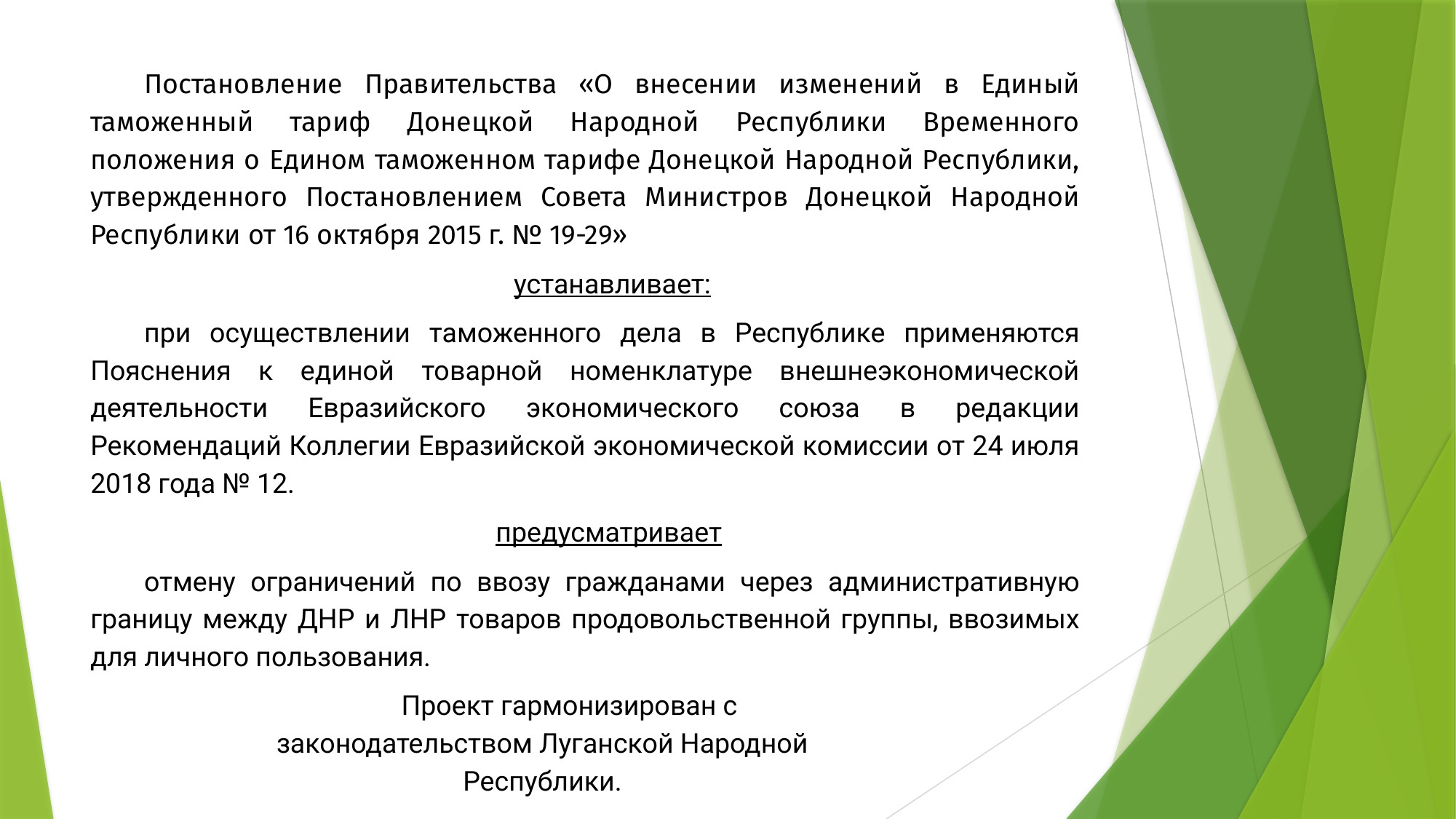

Постановление Правительства «О внесении изменений в Единый таможенный тариф Донецкой Народной Республики Временного положения о Едином таможенном тарифе Донецкой Народной Республики, утвержденного Постановлением Совета Министров Донецкой Народной Республики от 16 октября 2015 г. № 19-29»
устанавливает:
при осуществлении таможенного дела в Республике применяются Пояснения к единой товарной номенклатуре внешнеэкономической деятельности Евразийского экономического союза в редакции Рекомендаций Коллегии Евразийской экономической комиссии от 24 июля 2018 года № 12.
предусматривает
отмену ограничений по ввозу гражданами через административную границу между ДНР и ЛНР товаров продовольственной группы, ввозимых для личного пользования.
Проект гармонизирован с законодательством Луганской Народной Республики.